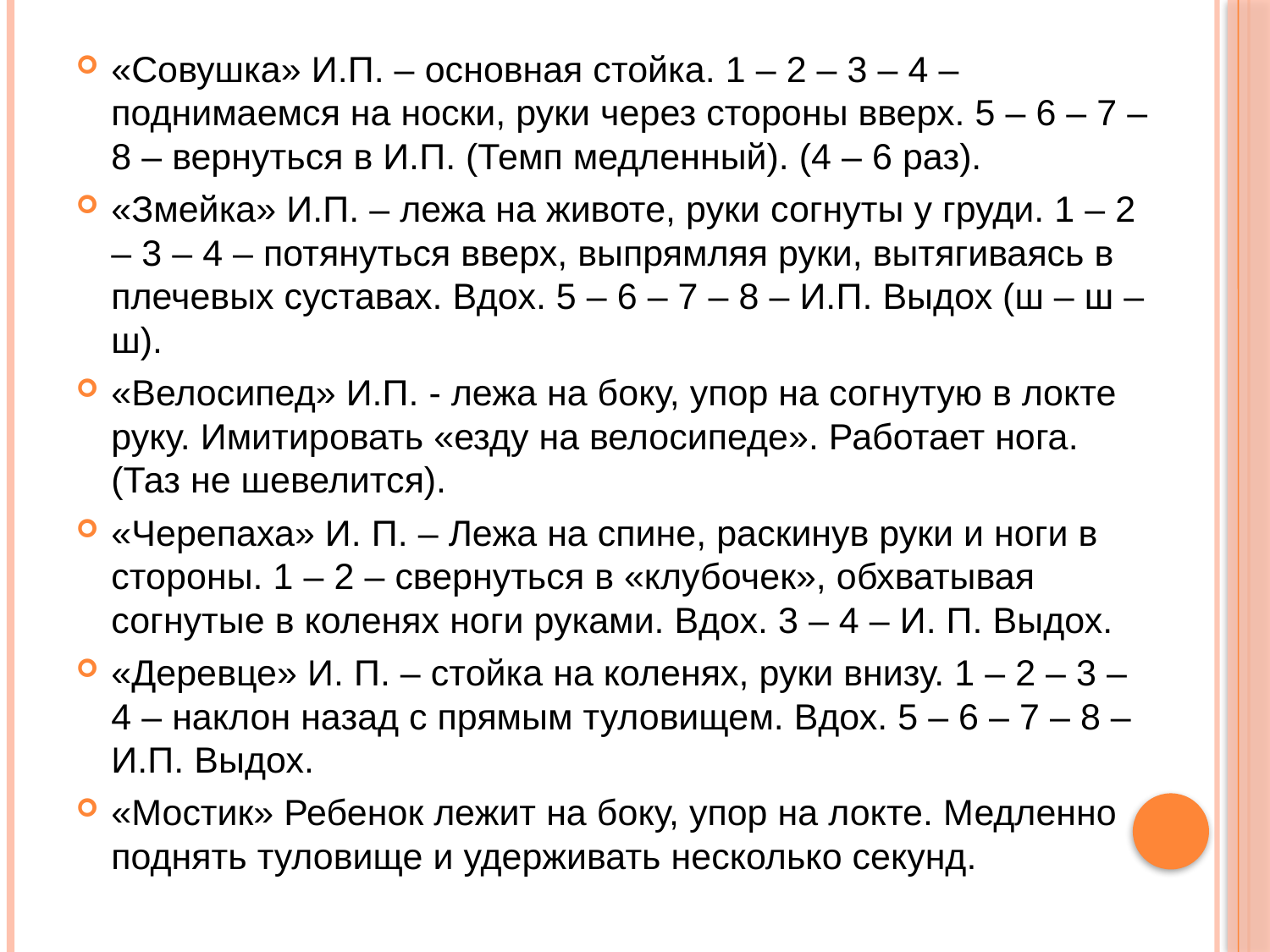

«Совушка» И.П. – основная стойка. 1 – 2 – 3 – 4 – поднимаемся на носки, руки через стороны вверх. 5 – 6 – 7 – 8 – вернуться в И.П. (Темп медленный). (4 – 6 раз).
«Змейка» И.П. – лежа на животе, руки согнуты у груди. 1 – 2 – 3 – 4 – потянуться вверх, выпрямляя руки, вытягиваясь в плечевых суставах. Вдох. 5 – 6 – 7 – 8 – И.П. Выдох (ш – ш – ш).
«Велосипед» И.П. - лежа на боку, упор на согнутую в локте руку. Имитировать «езду на велосипеде». Работает нога. (Таз не шевелится).
«Черепаха» И. П. – Лежа на спине, раскинув руки и ноги в стороны. 1 – 2 – свернуться в «клубочек», обхватывая согнутые в коленях ноги руками. Вдох. 3 – 4 – И. П. Выдох.
«Деревце» И. П. – стойка на коленях, руки внизу. 1 – 2 – 3 – 4 – наклон назад с прямым туловищем. Вдох. 5 – 6 – 7 – 8 – И.П. Выдох.
«Мостик» Ребенок лежит на боку, упор на локте. Медленно поднять туловище и удерживать несколько секунд.